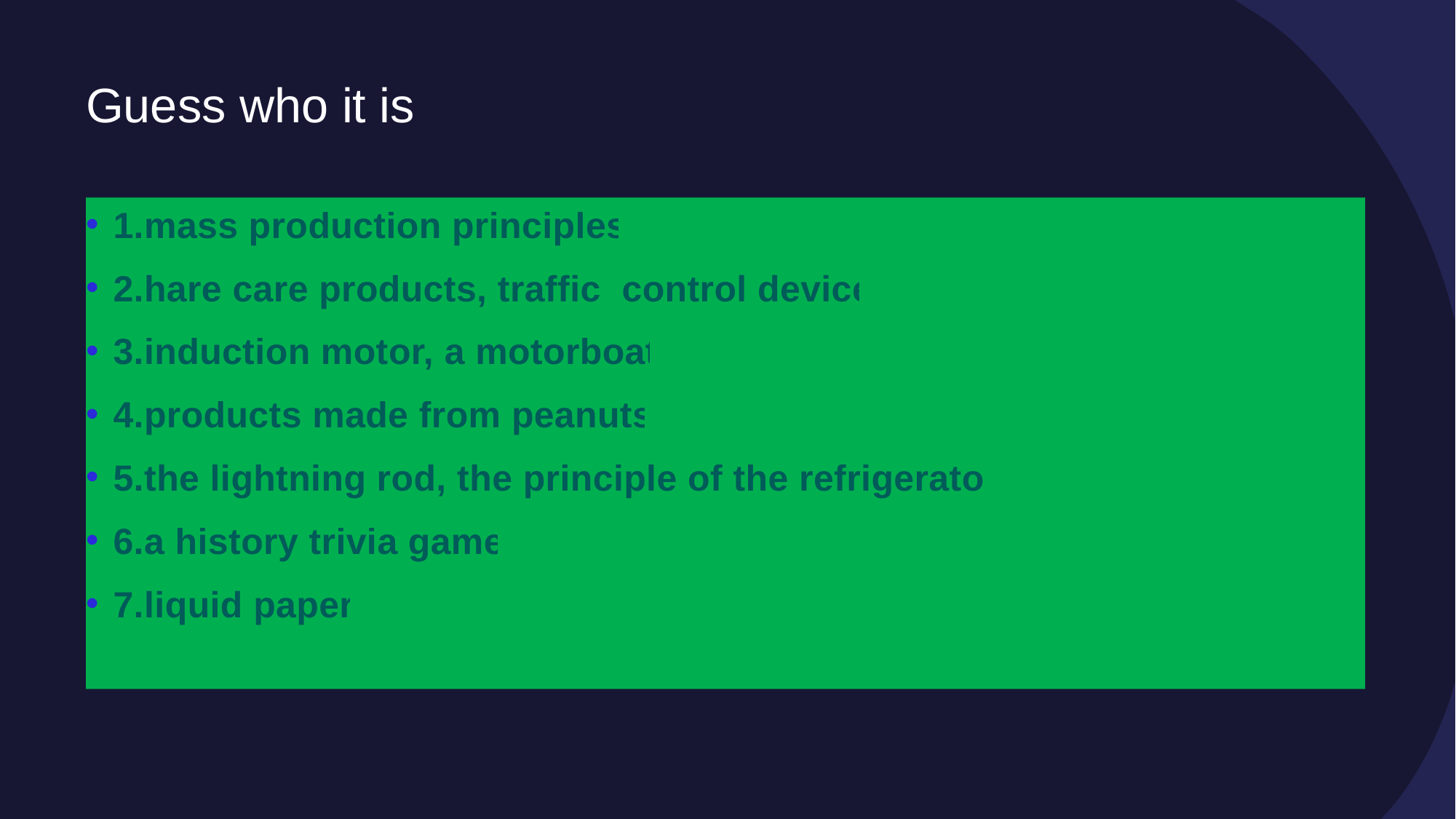

# Guess who it is
1.mass production principles
2.hare care products, traffic  control device
3.induction motor, a motorboat
4.products made from peanuts
5.the lightning rod, the principle of the refrigerator
6.a history trivia game
7.liquid paper